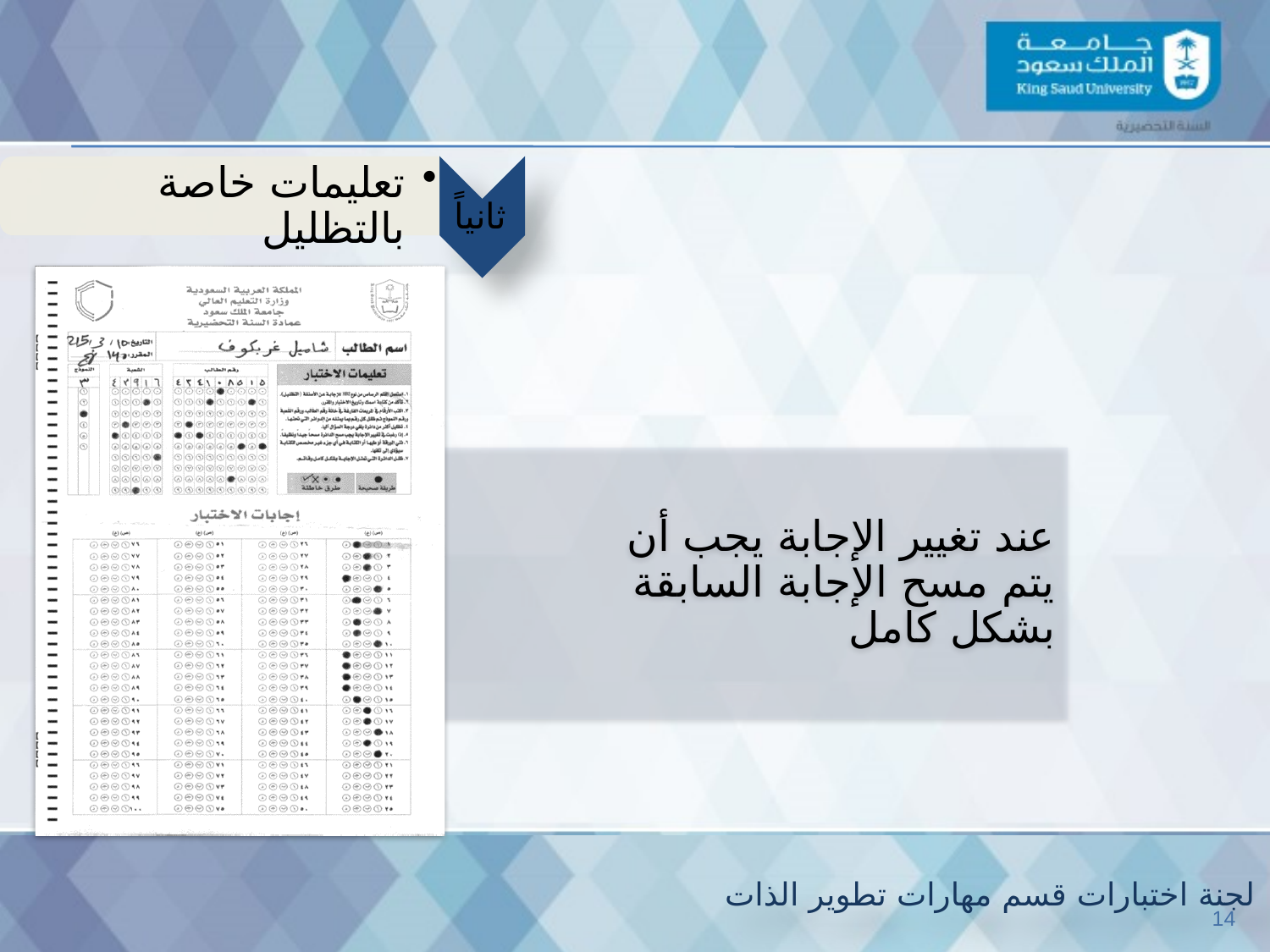

ثانياً
تعليمات خاصة بالتظليل
عند تغيير الإجابة يجب أن يتم مسح الإجابة السابقة بشكل كامل
14